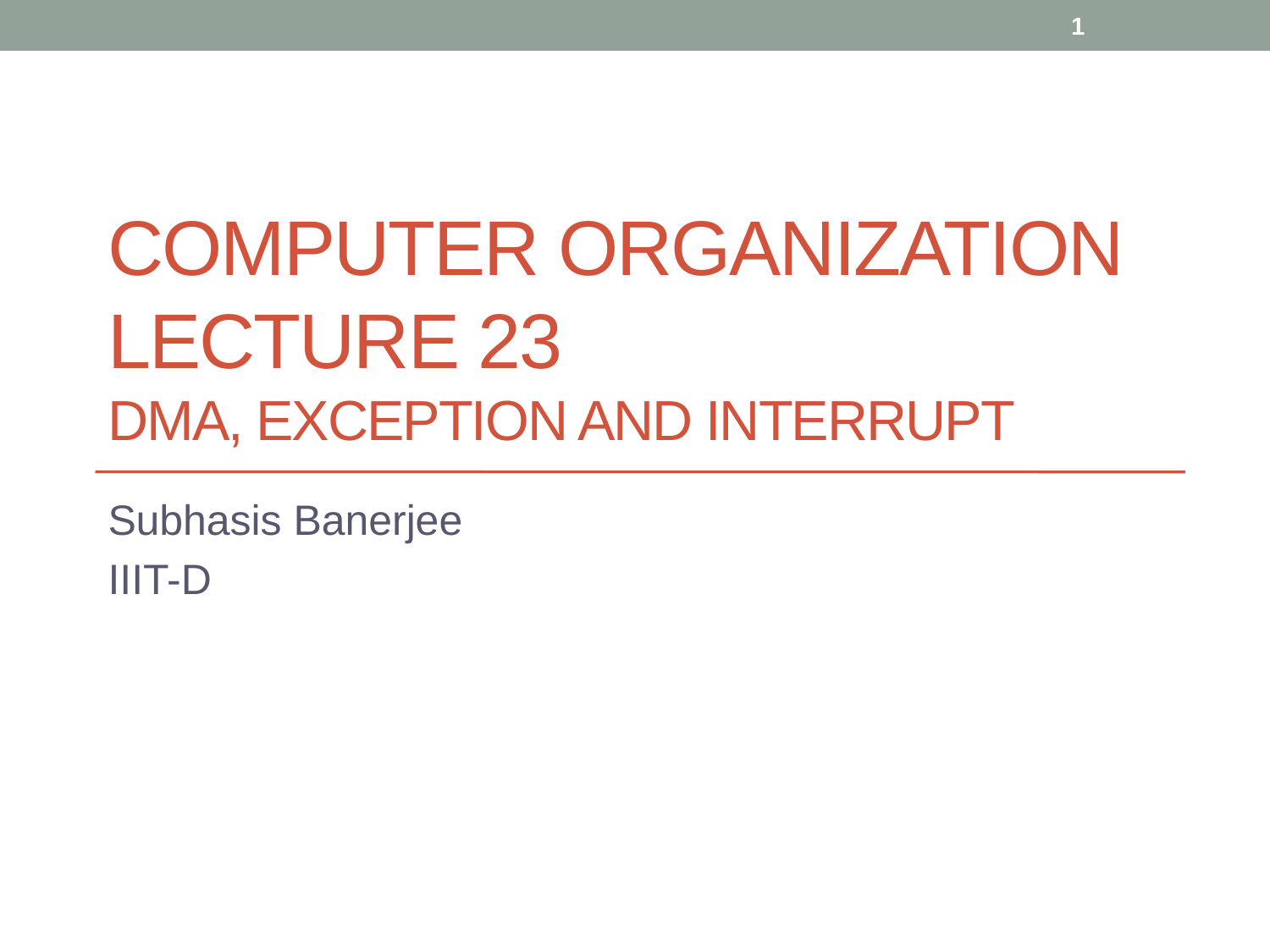

1
# Computer Organization Lecture 23 DMA, Exception and interrupt
Subhasis Banerjee
IIIT-D